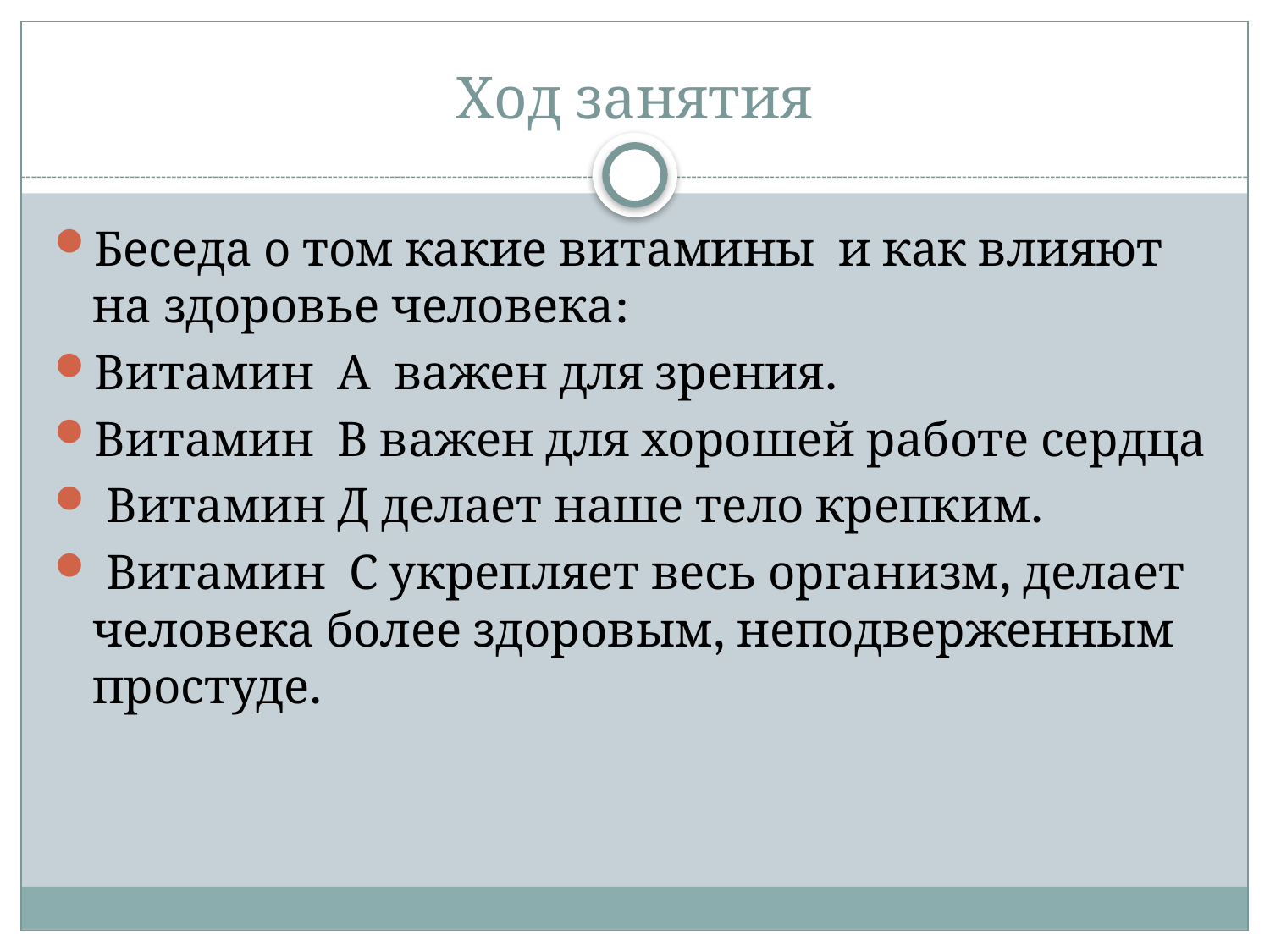

# Ход занятия
Беседа о том какие витамины  и как влияют на здоровье человека:
Витамин  А  важен для зрения.
Витамин  В важен для хорошей работе сердца
 Витамин Д делает наше тело крепким.
 Витамин  С укрепляет весь организм, делает человека более здоровым, неподверженным простуде.